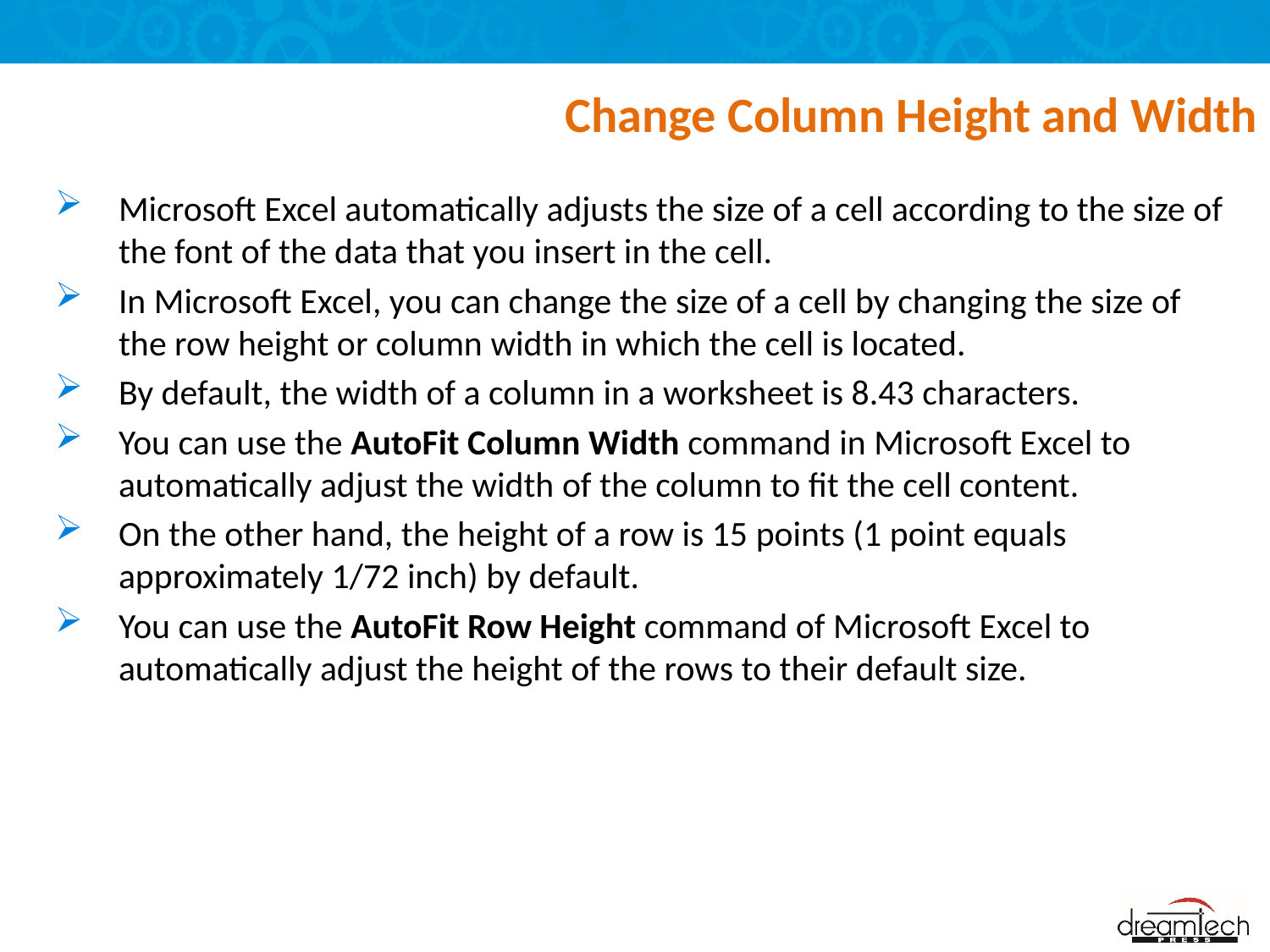

# Change Column Height and Width
Microsoft Excel automatically adjusts the size of a cell according to the size of the font of the data that you insert in the cell.
In Microsoft Excel, you can change the size of a cell by changing the size of the row height or column width in which the cell is located.
By default, the width of a column in a worksheet is 8.43 characters.
You can use the AutoFit Column Width command in Microsoft Excel to automatically adjust the width of the column to fit the cell content.
On the other hand, the height of a row is 15 points (1 point equals approximately 1/72 inch) by default.
You can use the AutoFit Row Height command of Microsoft Excel to automatically adjust the height of the rows to their default size.